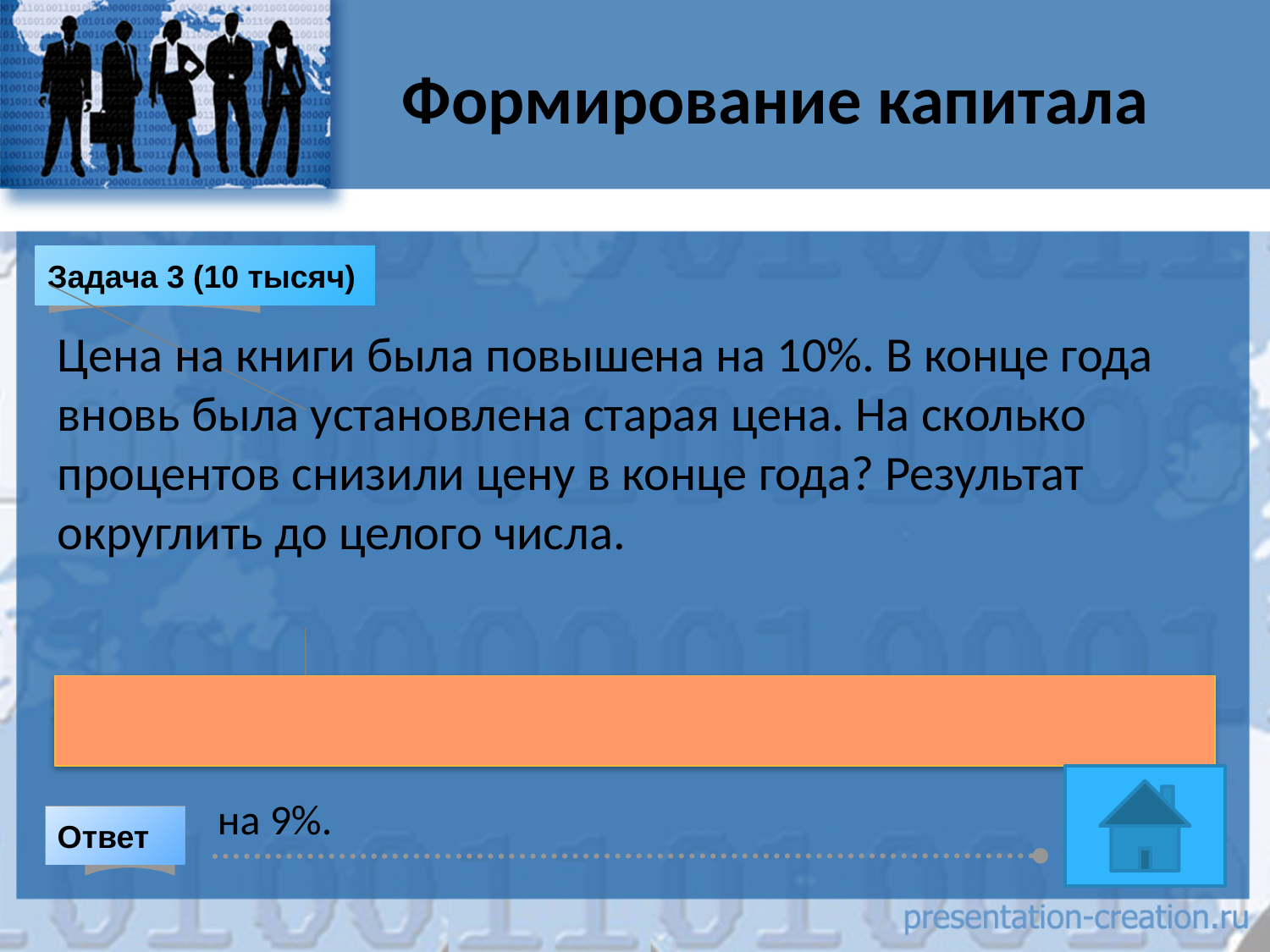

# Формирование капитала
Задача 3 (10 тысяч)

Цена на книги была повышена на 10%. В конце года вновь была установлена старая цена. На сколько процентов снизили цену в конце года? Результат округлить до целого числа.

на 9%.
Ответ